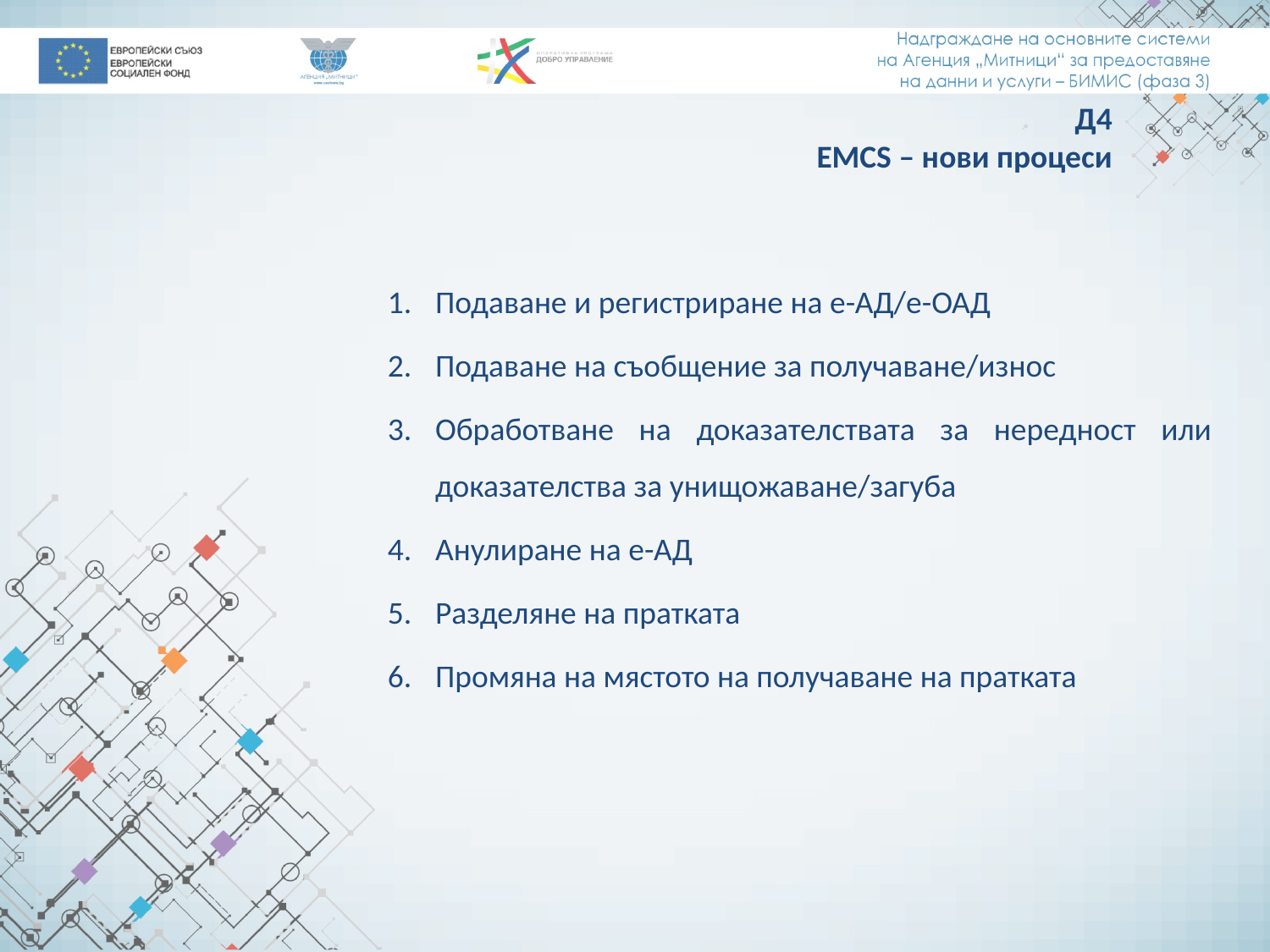

Д4
EMCS – нови процеси
Подаване и регистриране на е-АД/е-ОАД
Подаване на съобщение за получаване/износ
Обработване на доказателствата за нередност или доказателства за унищожаване/загуба
Анулиране на е-АД
Разделяне на пратката
Промяна на мястото на получаване на пратката